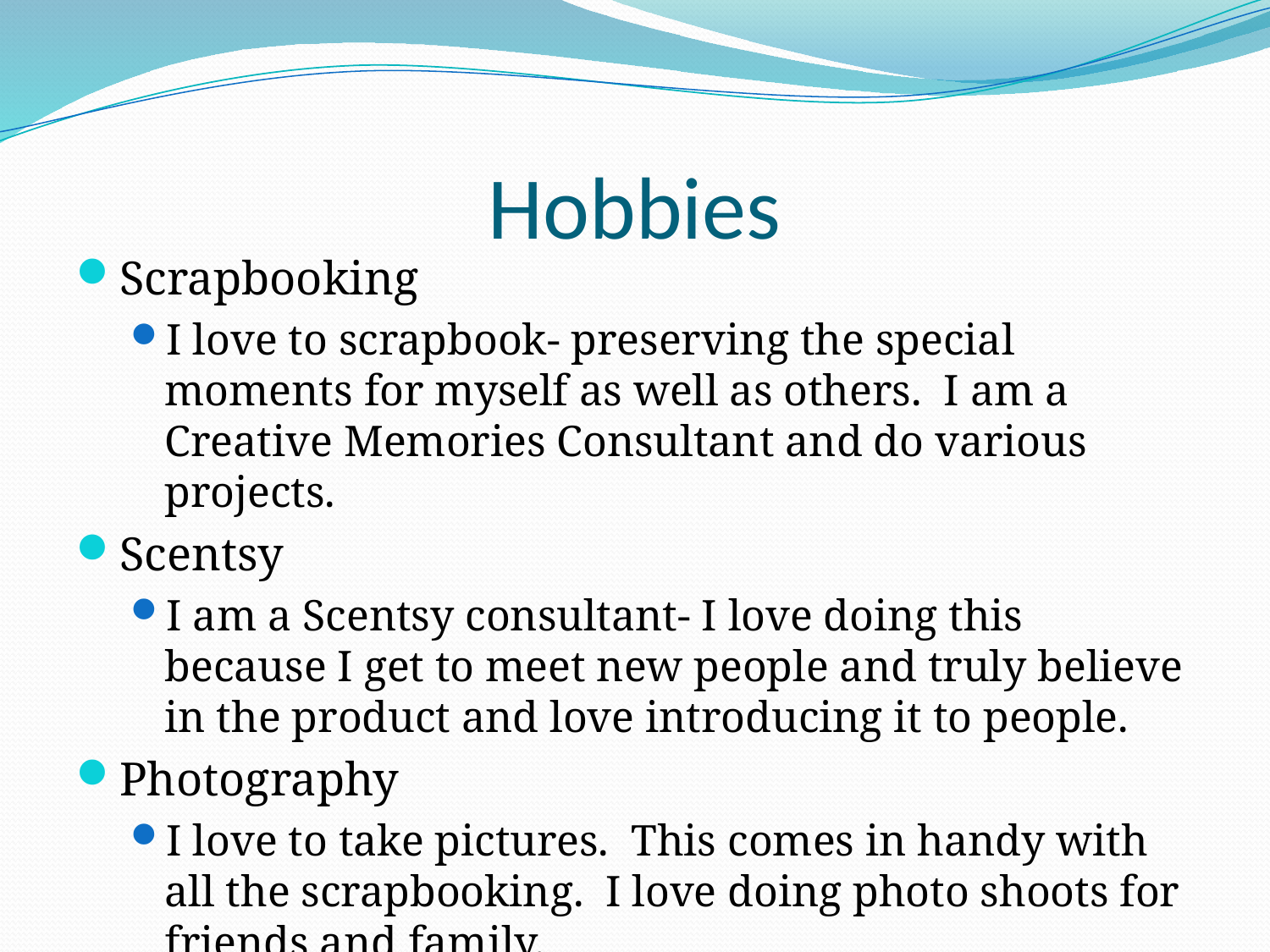

# Hobbies
Scrapbooking
I love to scrapbook- preserving the special moments for myself as well as others.  I am a Creative Memories Consultant and do various projects.
Scentsy
I am a Scentsy consultant- I love doing this because I get to meet new people and truly believe in the product and love introducing it to people.
Photography
I love to take pictures.  This comes in handy with all the scrapbooking.  I love doing photo shoots for friends and family.